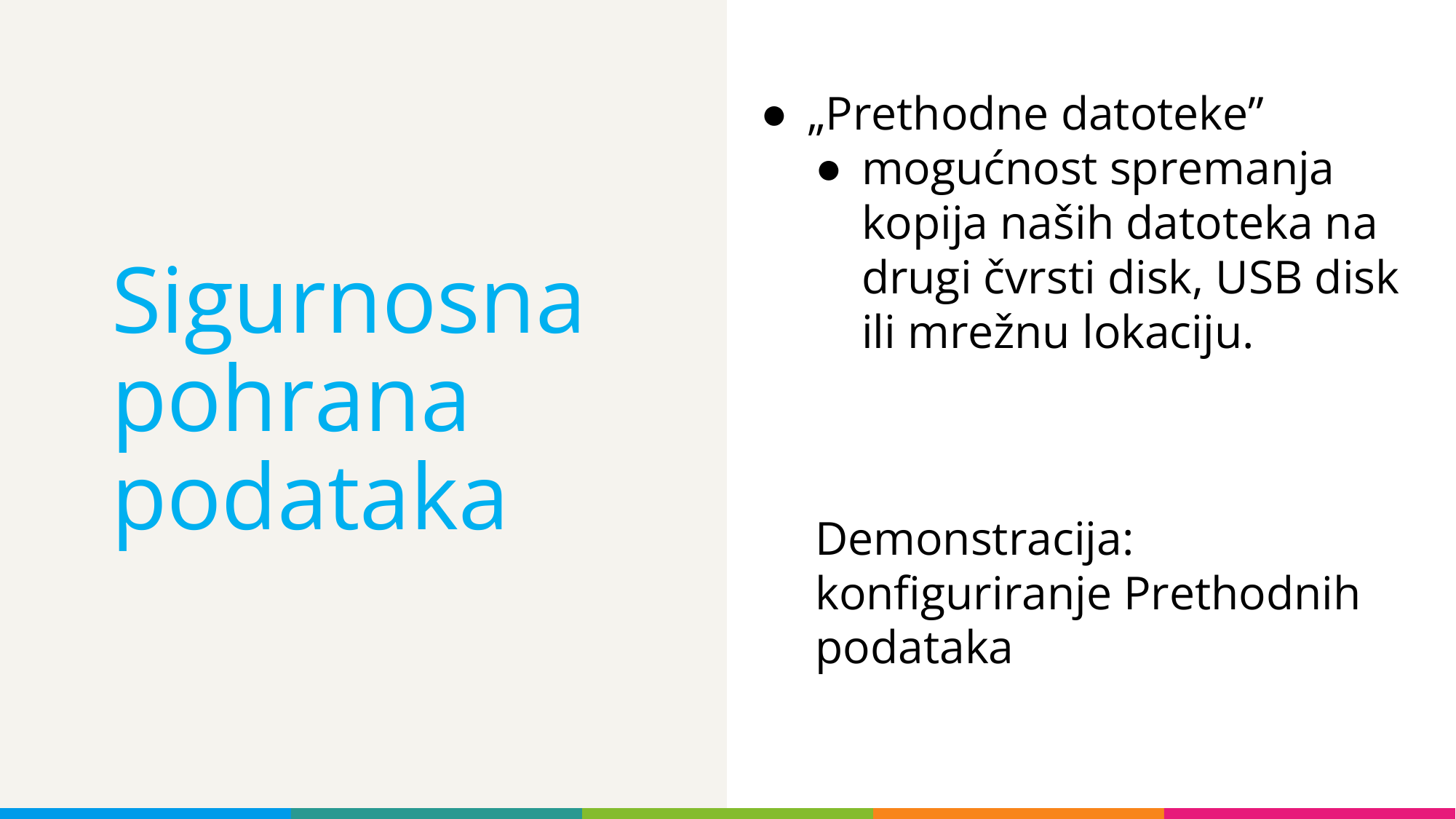

„Prethodne datoteke”
mogućnost spremanja kopija naših datoteka na drugi čvrsti disk, USB disk ili mrežnu lokaciju.

Demonstracija: konfiguriranje Prethodnih podataka

# Sigurnosna pohrana podataka